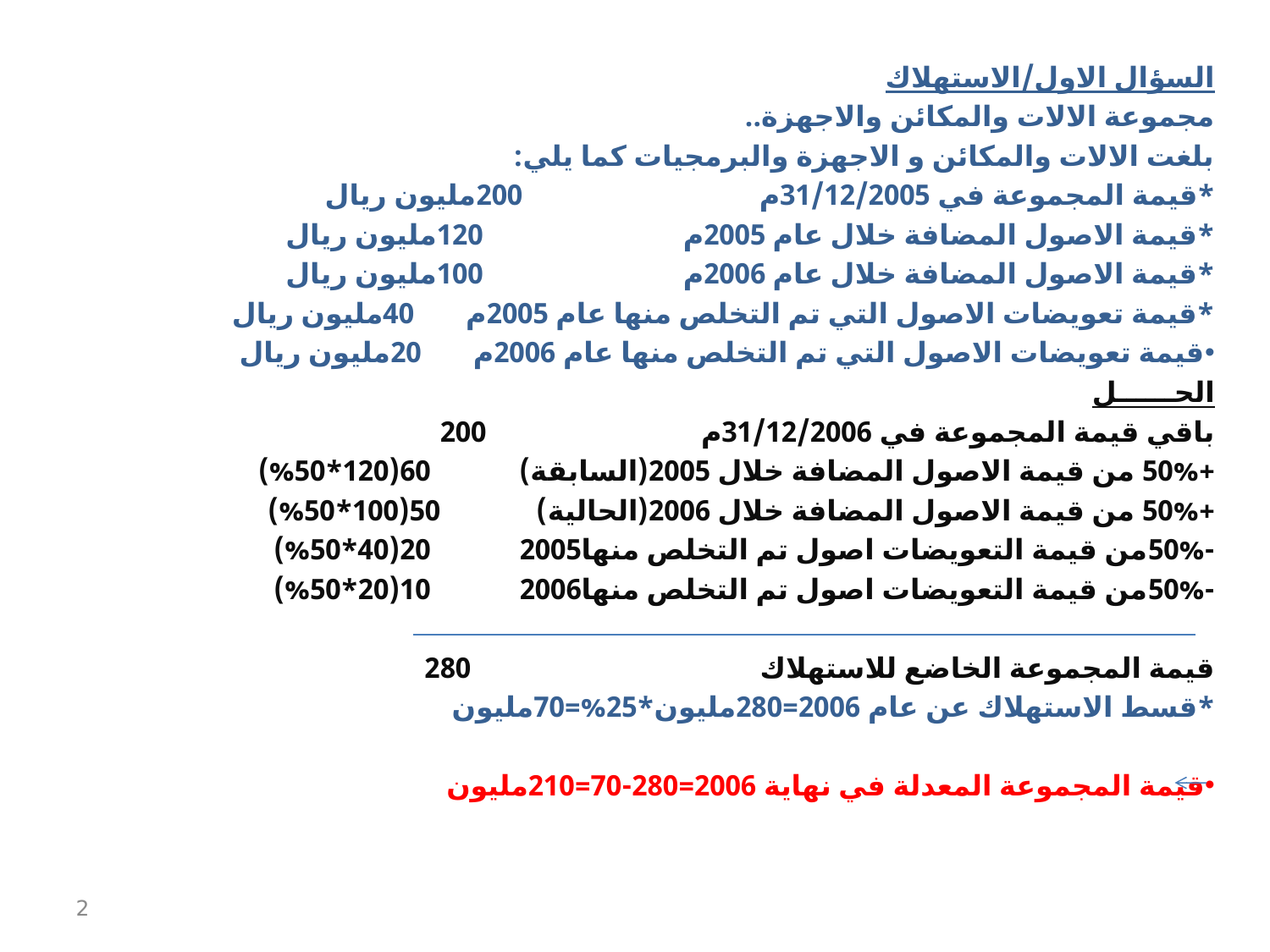

السؤال الاول/الاستهلاك
مجموعة الالات والمكائن والاجهزة..
بلغت الالات والمكائن و الاجهزة والبرمجيات كما يلي:
*قيمة المجموعة في 31/12/2005م                                200مليون ريال
*قيمة الاصول المضافة خلال عام 2005م                           120مليون ريال
*قيمة الاصول المضافة خلال عام 2006م                           100مليون ريال
*قيمة تعويضات الاصول التي تم التخلص منها عام 2005م       40مليون ريال
قيمة تعويضات الاصول التي تم التخلص منها عام 2006م       20مليون ريال
الحــــــل
باقي قيمة المجموعة في 31/12/2006م                             200
+50% من قيمة الاصول المضافة خلال 2005(السابقة)            60(120*50%)
+50% من قيمة الاصول المضافة خلال 2006(الحالية)             50(100*50%)
-50%من قيمة التعويضات اصول تم التخلص منها2005            20(40*50%)
-50%من قيمة التعويضات اصول تم التخلص منها2006            10(20*50%)

قيمة المجموعة الخاضع للاستهلاك                                       280
*قسط الاستهلاك عن عام 2006=280مليون*25%=70مليون

قيمة المجموعة المعدلة في نهاية 2006=280-70=210مليون

2